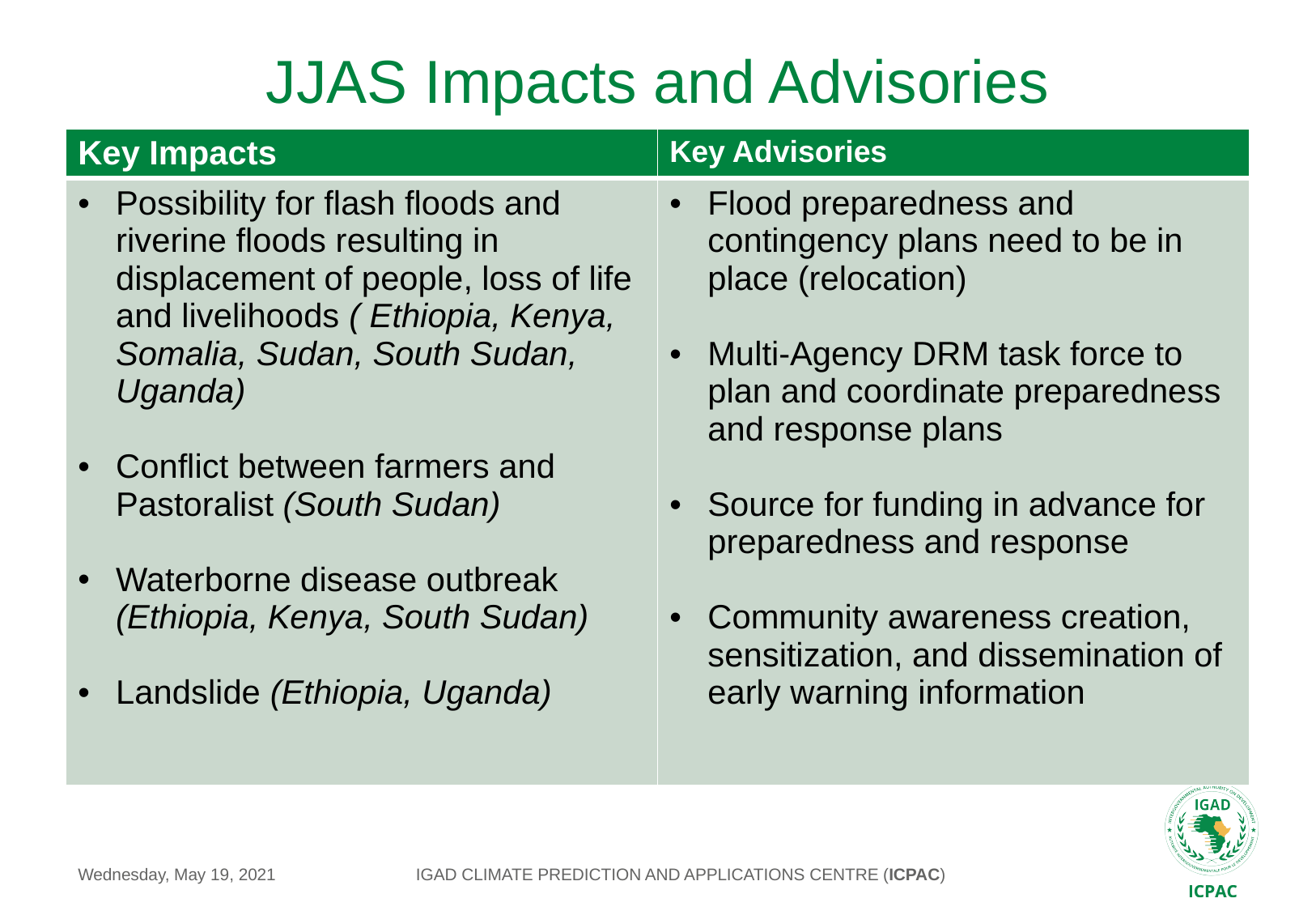

# JJAS Impacts and Advisories
| Key Impacts | Key Advisories |
| --- | --- |
| Possibility for flash floods and riverine floods resulting in displacement of people, loss of life and livelihoods ( Ethiopia, Kenya, Somalia, Sudan, South Sudan, Uganda) Conflict between farmers and Pastoralist (South Sudan) Waterborne disease outbreak (Ethiopia, Kenya, South Sudan) Landslide (Ethiopia, Uganda) | Flood preparedness and contingency plans need to be in place (relocation) Multi-Agency DRM task force to plan and coordinate preparedness and response plans Source for funding in advance for preparedness and response Community awareness creation, sensitization, and dissemination of early warning information |
IGAD CLIMATE PREDICTION AND APPLICATIONS CENTRE (ICPAC)
Wednesday, May 19, 2021
2